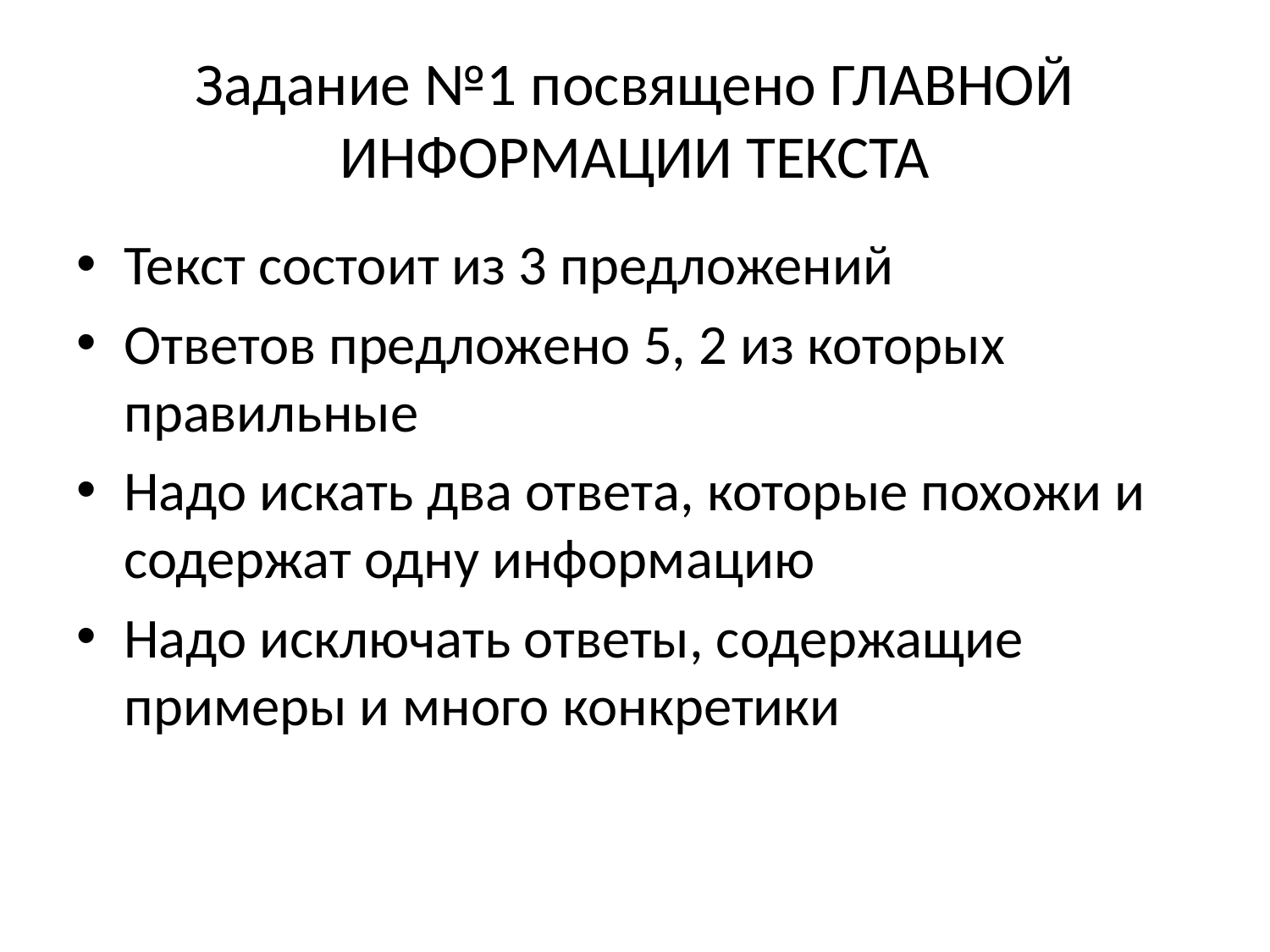

# Задание №1 посвящено ГЛАВНОЙ ИНФОРМАЦИИ ТЕКСТА
Текст состоит из 3 предложений
Ответов предложено 5, 2 из которых правильные
Надо искать два ответа, которые похожи и содержат одну информацию
Надо исключать ответы, содержащие примеры и много конкретики